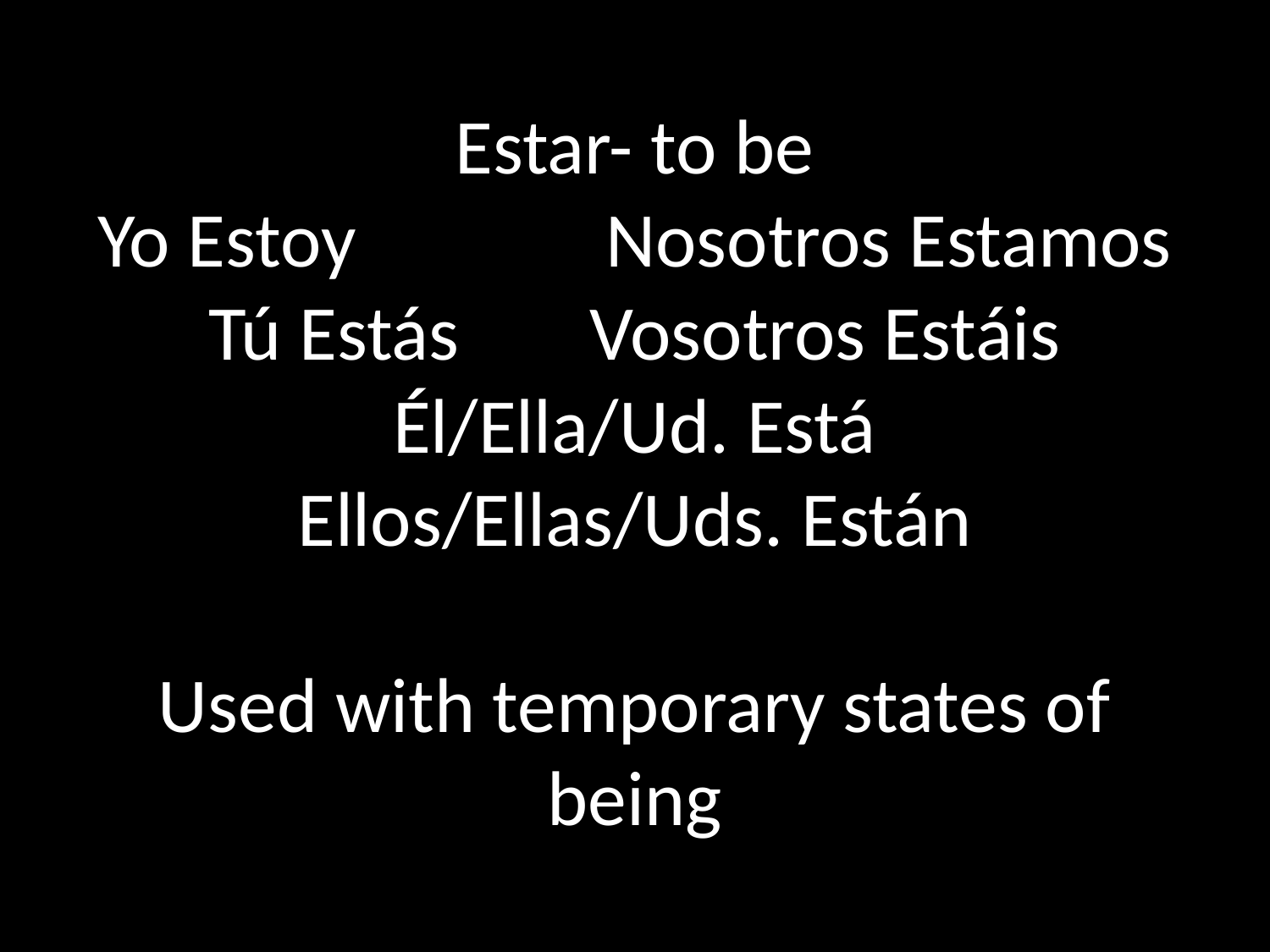

# Estar- to be Yo Estoy		Nosotros Estamos Tú Estás		Vosotros Estáis Él/Ella/Ud. Está Ellos/Ellas/Uds. Están Used with temporary states of being